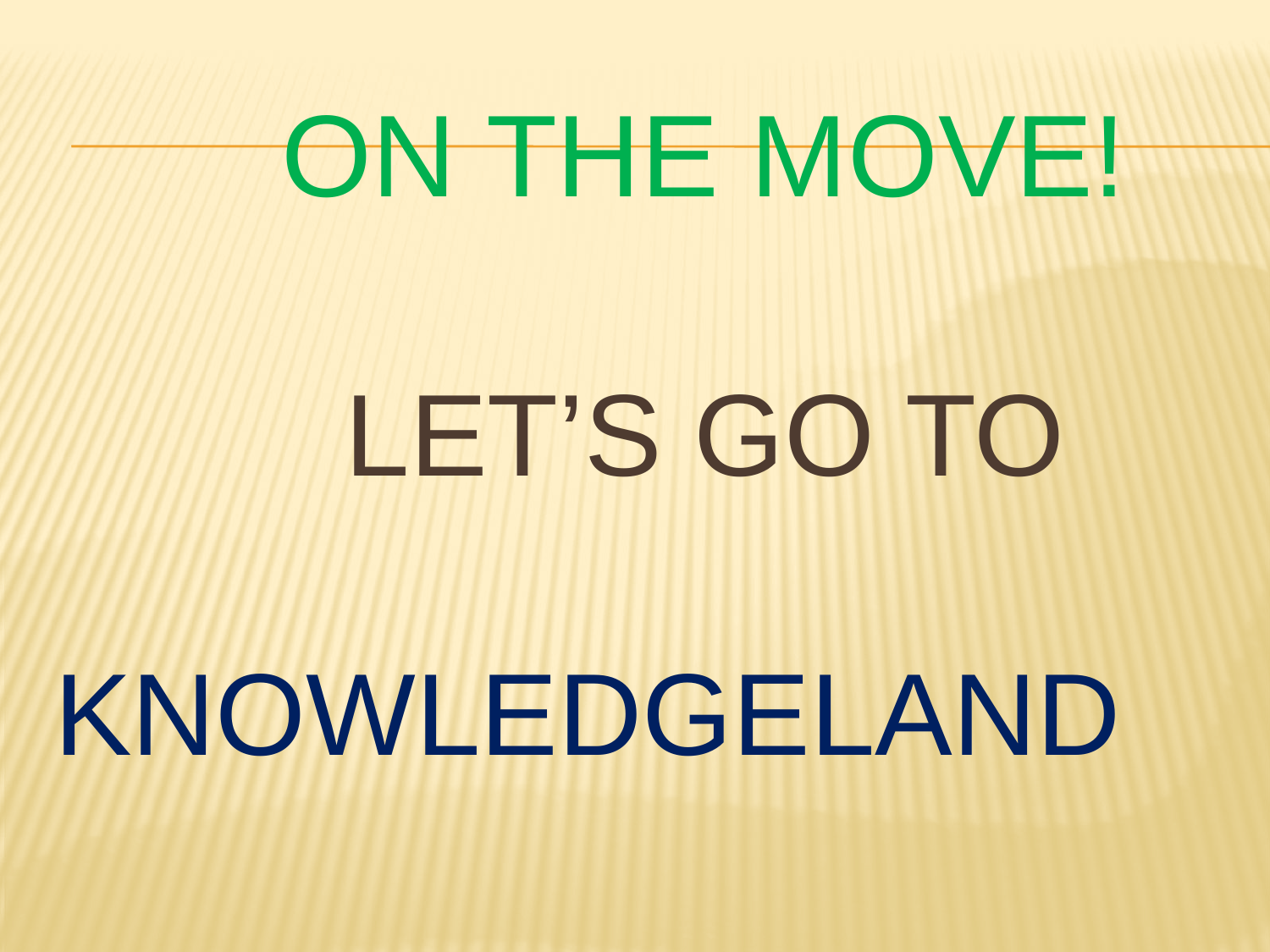

# On the move! Let’s go to knowledgeland